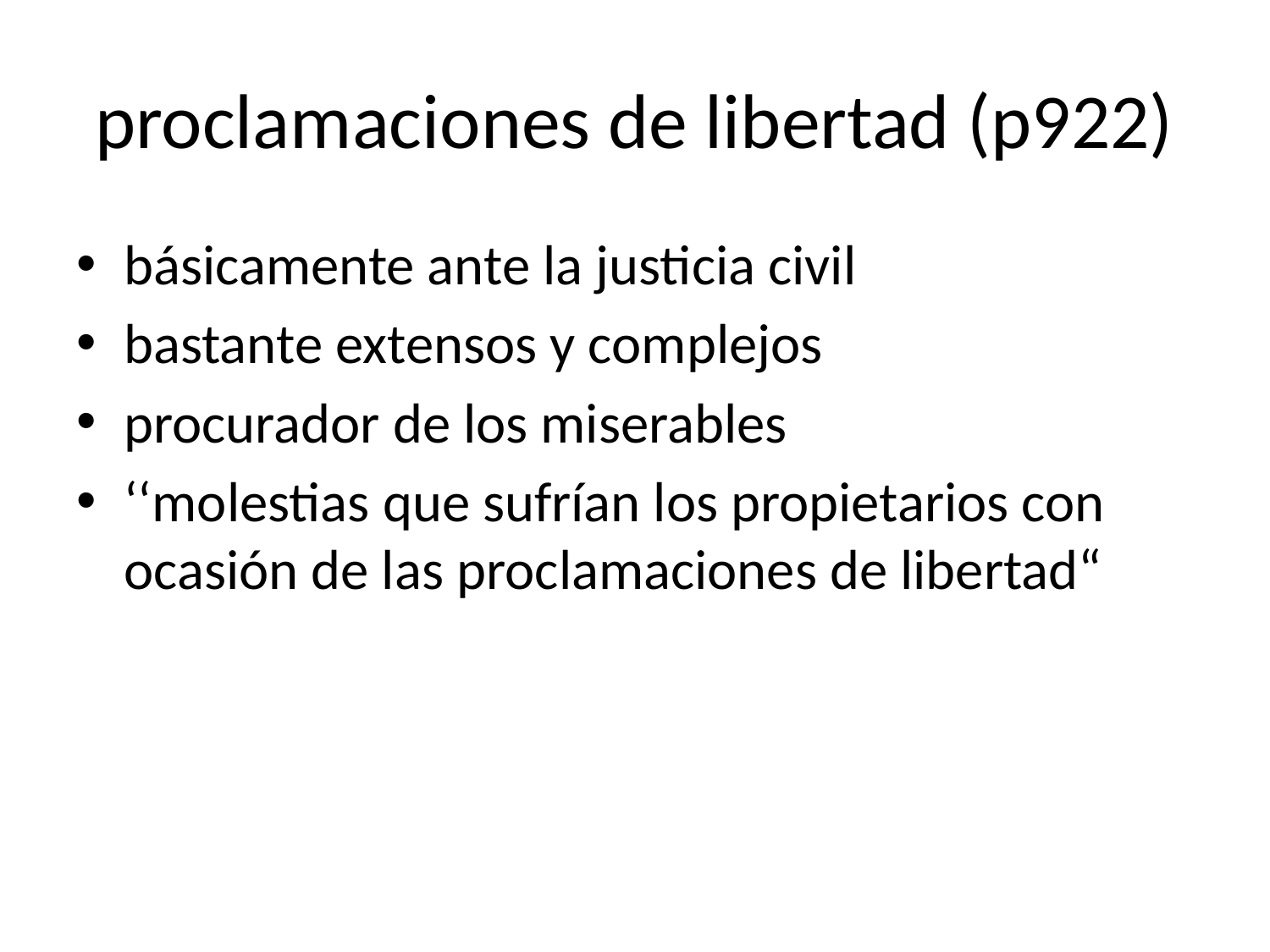

# proclamaciones de libertad (p922)
básicamente ante la justicia civil
bastante extensos y complejos
procurador de los miserables
‘‘molestias que sufrían los propietarios con ocasión de las proclamaciones de libertad“